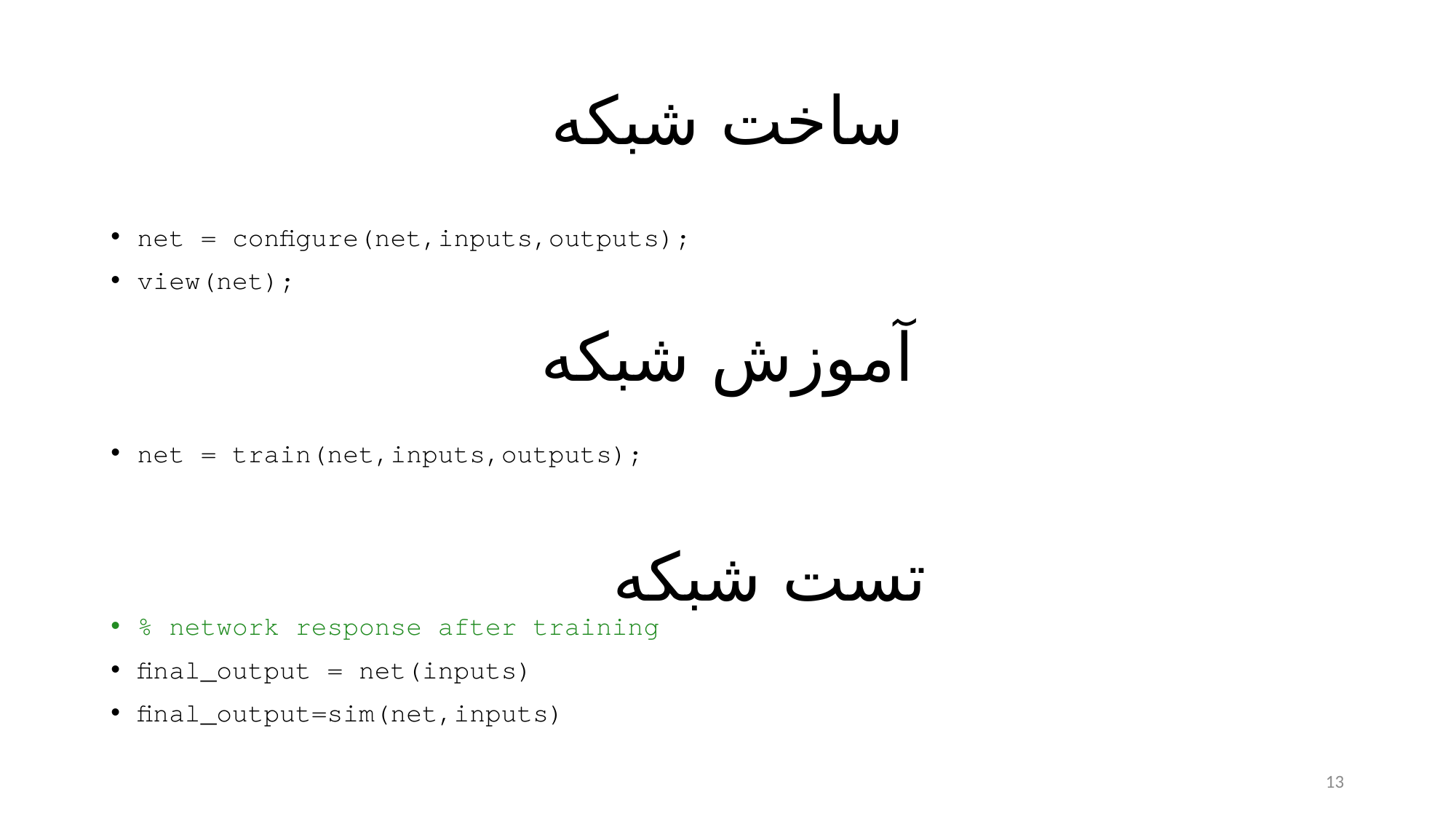

# ساخت شبکه
net = configure(net,inputs,outputs);
view(net);

net = train(net,inputs,outputs);

% network response after training
final_output = net(inputs)
final_output=sim(net,inputs)
آموزش شبکه
تست شبکه
13